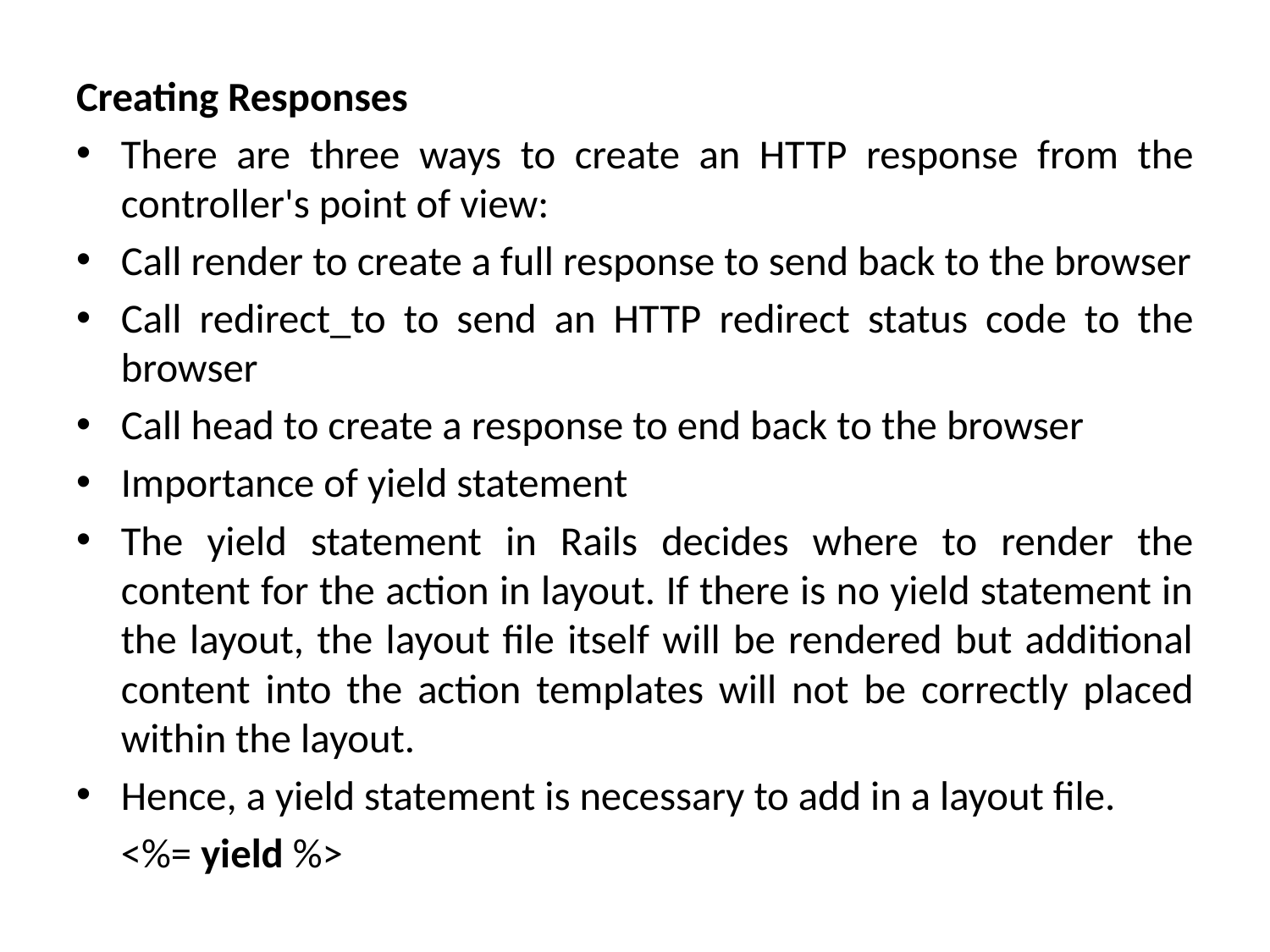

Creating Responses
There are three ways to create an HTTP response from the controller's point of view:
Call render to create a full response to send back to the browser
Call redirect_to to send an HTTP redirect status code to the browser
Call head to create a response to end back to the browser
Importance of yield statement
The yield statement in Rails decides where to render the content for the action in layout. If there is no yield statement in the layout, the layout file itself will be rendered but additional content into the action templates will not be correctly placed within the layout.
Hence, a yield statement is necessary to add in a layout file.
		<%= yield %>